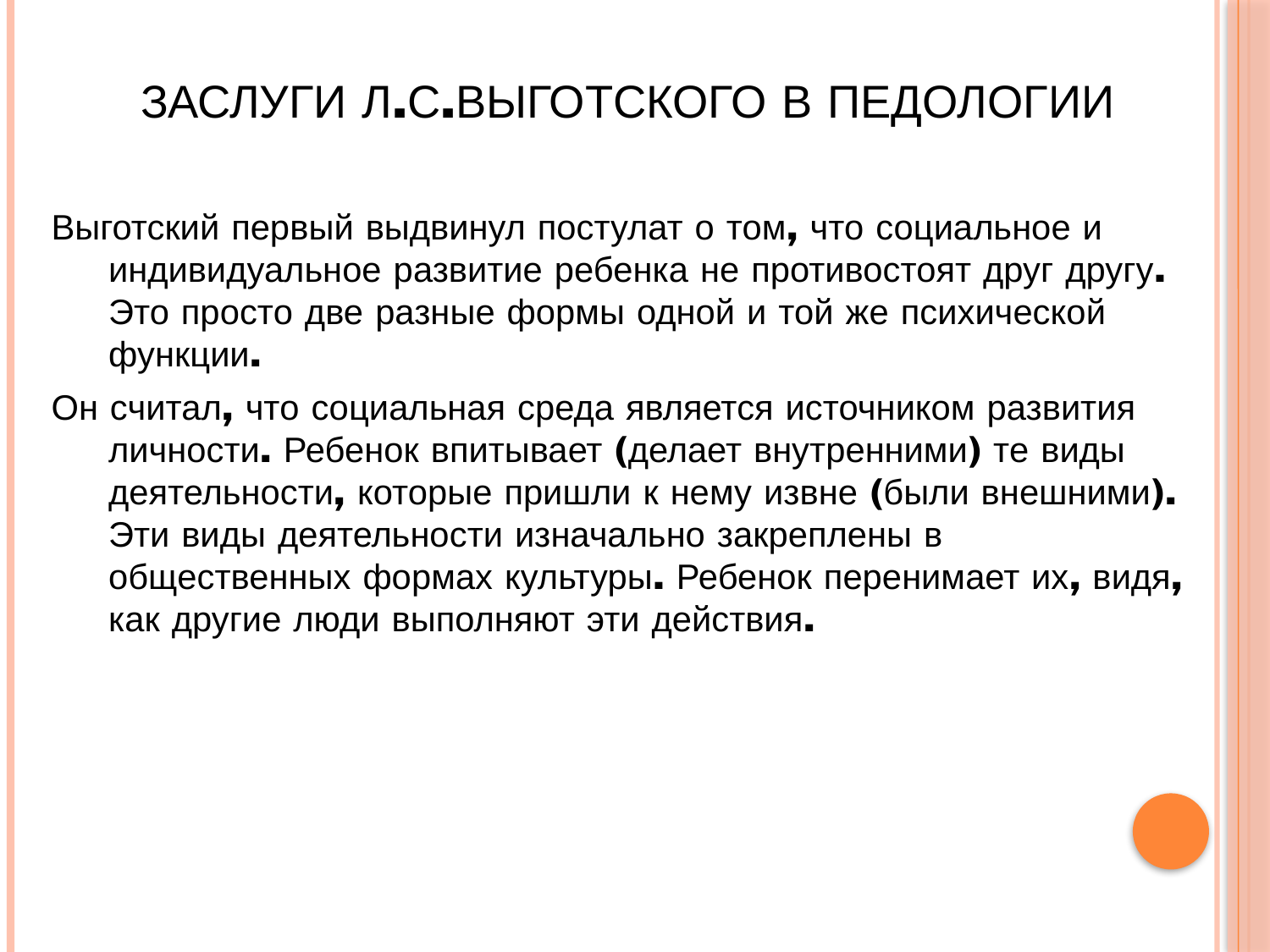

# Заслуги Л.С.Выготского в педологии
Выготский первый выдвинул постулат о том, что социальное и индивидуальное развитие ребенка не противостоят друг другу. Это просто две разные формы одной и той же психической функции.
Он считал, что социальная среда является источником развития личности. Ребенок впитывает (делает внутренними) те виды деятельности, которые пришли к нему извне (были внешними). Эти виды деятельности изначально закреплены в общественных формах культуры. Ребенок перенимает их, видя, как другие люди выполняют эти действия.